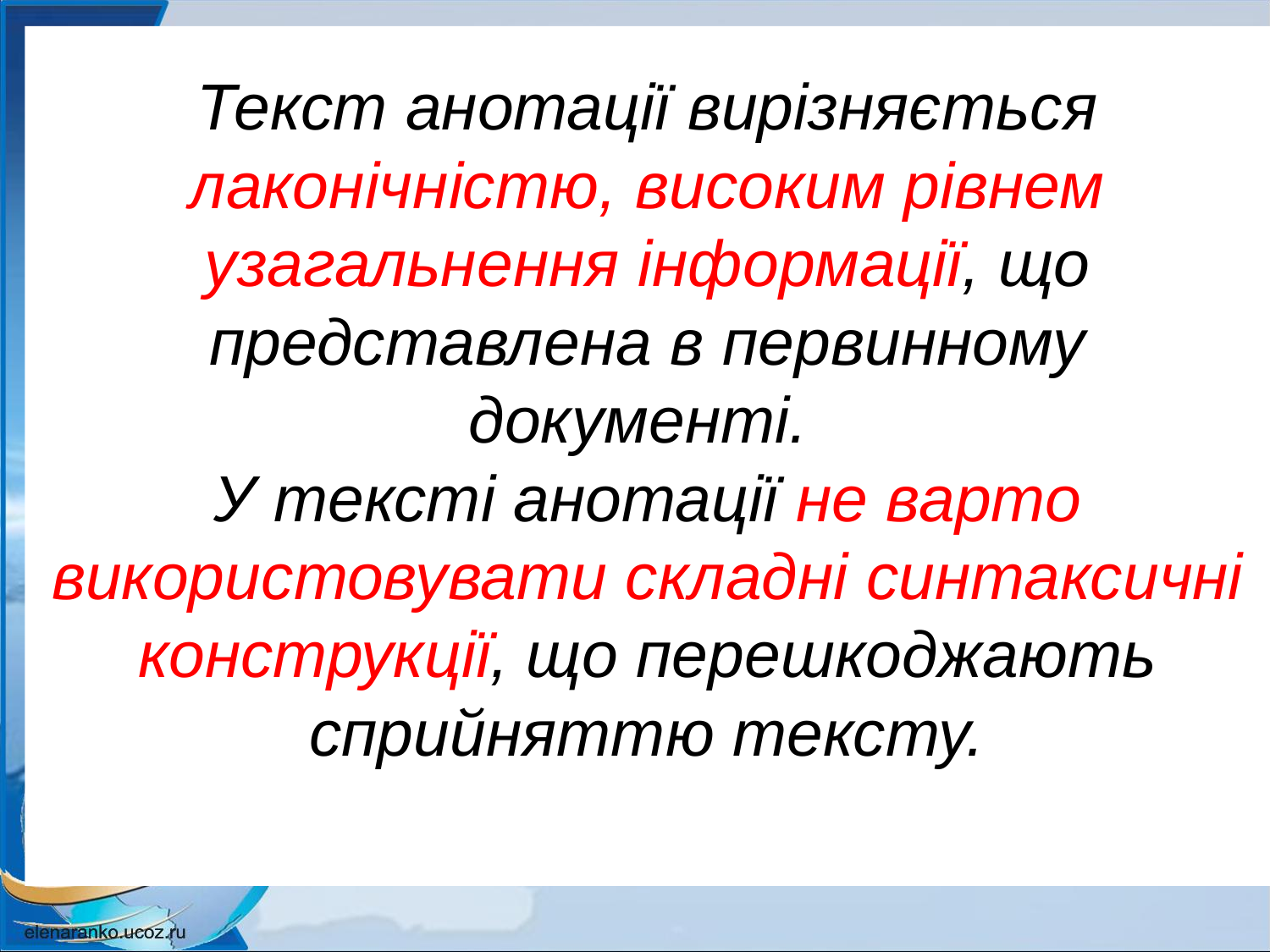

# Текст анотації вирізняється лаконічністю, високим рівнем узагальнення інформації, що представлена в первинному документі. У тексті анотації не варто використовувати складні синтаксичні конструкції, що перешкоджають сприйняттю тексту.